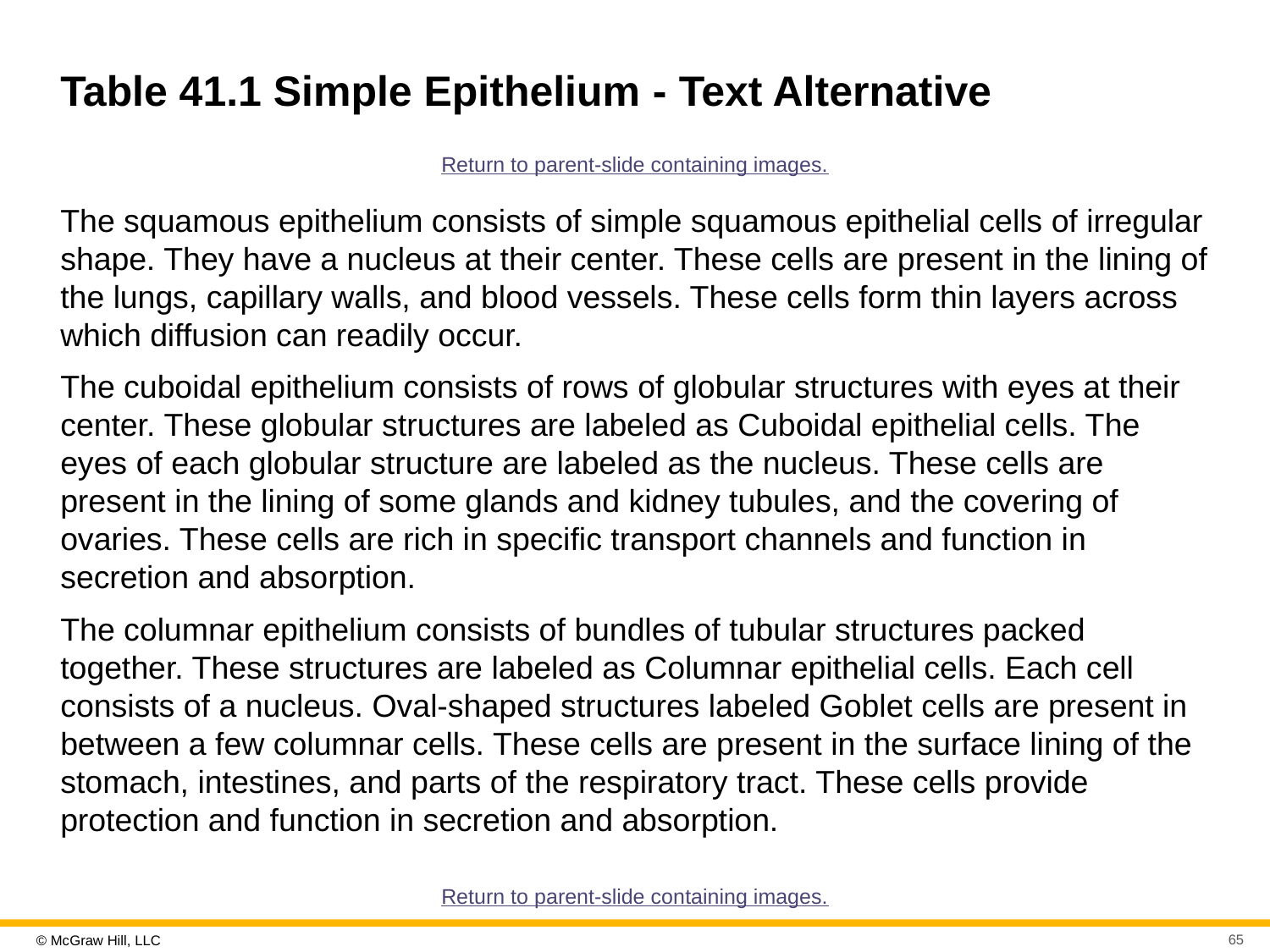

# Table 41.1 Simple Epithelium - Text Alternative
Return to parent-slide containing images.
The squamous epithelium consists of simple squamous epithelial cells of irregular shape. They have a nucleus at their center. These cells are present in the lining of the lungs, capillary walls, and blood vessels. These cells form thin layers across which diffusion can readily occur.
The cuboidal epithelium consists of rows of globular structures with eyes at their center. These globular structures are labeled as Cuboidal epithelial cells. The eyes of each globular structure are labeled as the nucleus. These cells are present in the lining of some glands and kidney tubules, and the covering of ovaries. These cells are rich in specific transport channels and function in secretion and absorption.
The columnar epithelium consists of bundles of tubular structures packed together. These structures are labeled as Columnar epithelial cells. Each cell consists of a nucleus. Oval-shaped structures labeled Goblet cells are present in between a few columnar cells. These cells are present in the surface lining of the stomach, intestines, and parts of the respiratory tract. These cells provide protection and function in secretion and absorption.
Return to parent-slide containing images.
65